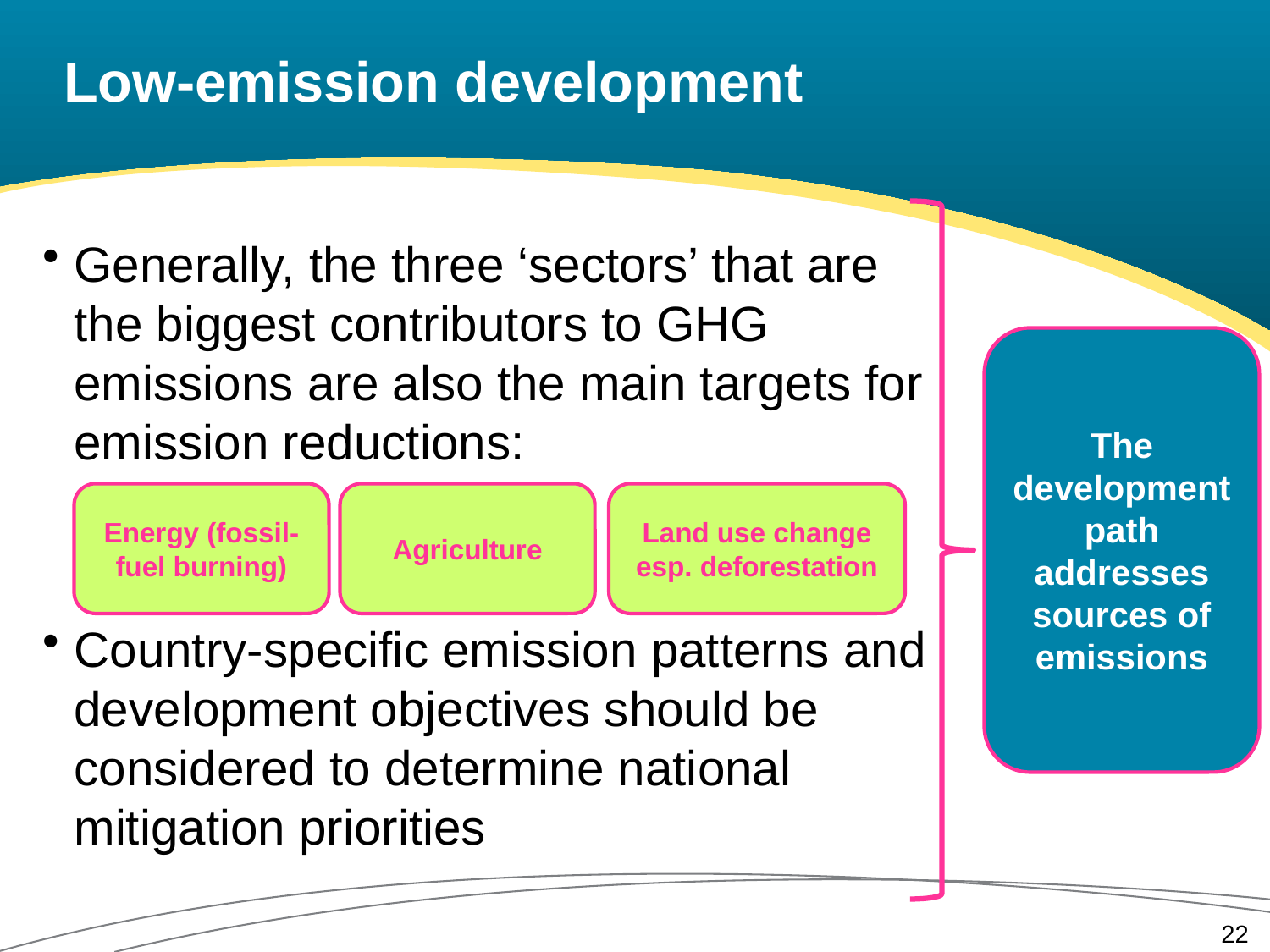

Low-emission development

Generally, the three ‘sectors’ that are the biggest contributors to GHG emissions are also the main targets for emission reductions:

Country-specific emission patterns and development objectives should be considered to determine national mitigation priorities
The development path addresses sources of emissions
Energy (fossil-fuel burning)
Agriculture
Land use change esp. deforestation
22